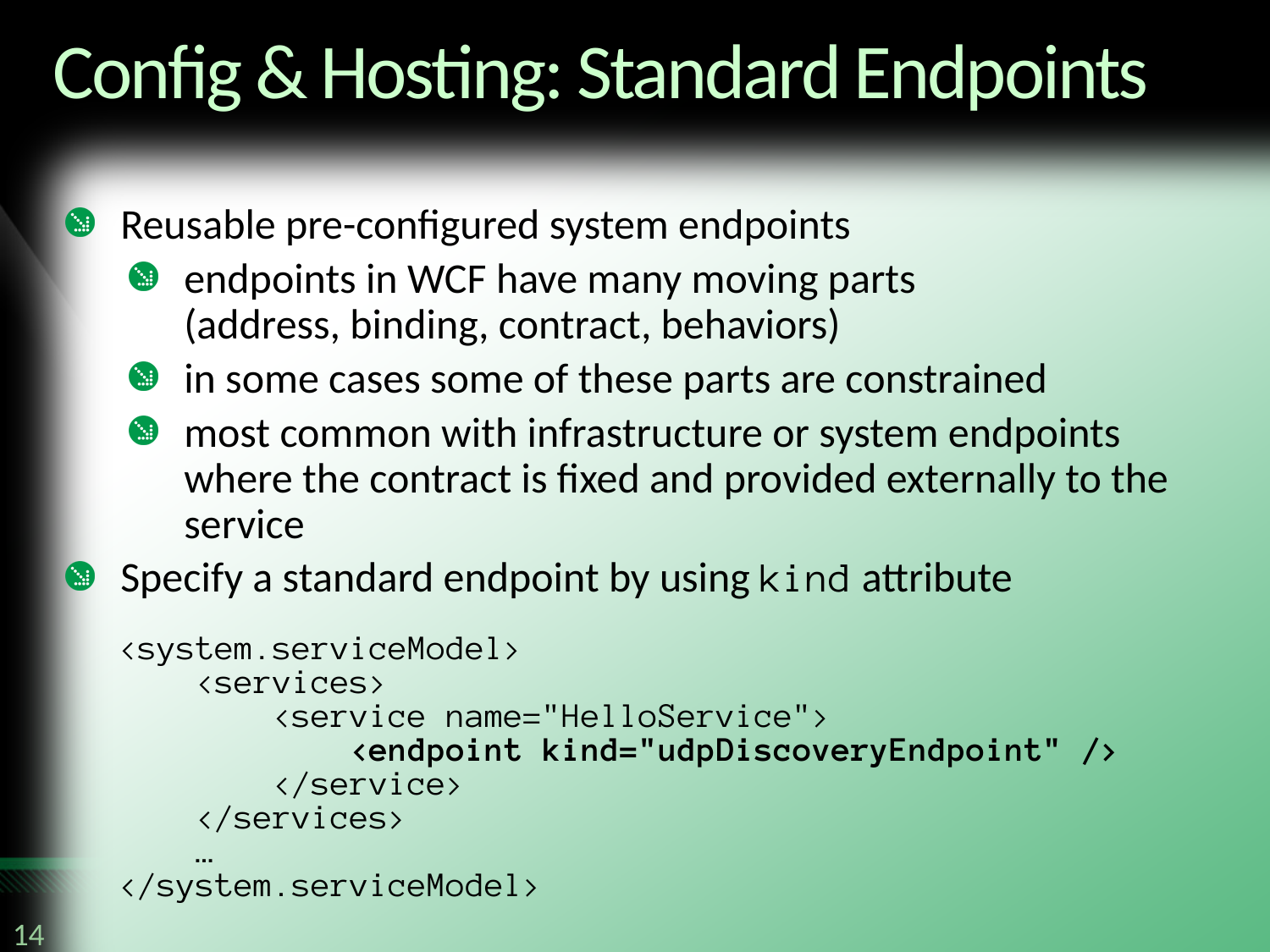

# Config & Hosting: Standard Endpoints
Reusable pre-configured system endpoints
endpoints in WCF have many moving parts
(address, binding, contract, behaviors)
in some cases some of these parts are constrained
most common with infrastructure or system endpoints where the contract is fixed and provided externally to the service
Specify a standard endpoint by using kind attribute
<system.serviceModel>
    <services>
        <service name="HelloService">
            <endpoint kind="udpDiscoveryEndpoint" />
        </service>
    </services>
    …
</system.serviceModel>
14